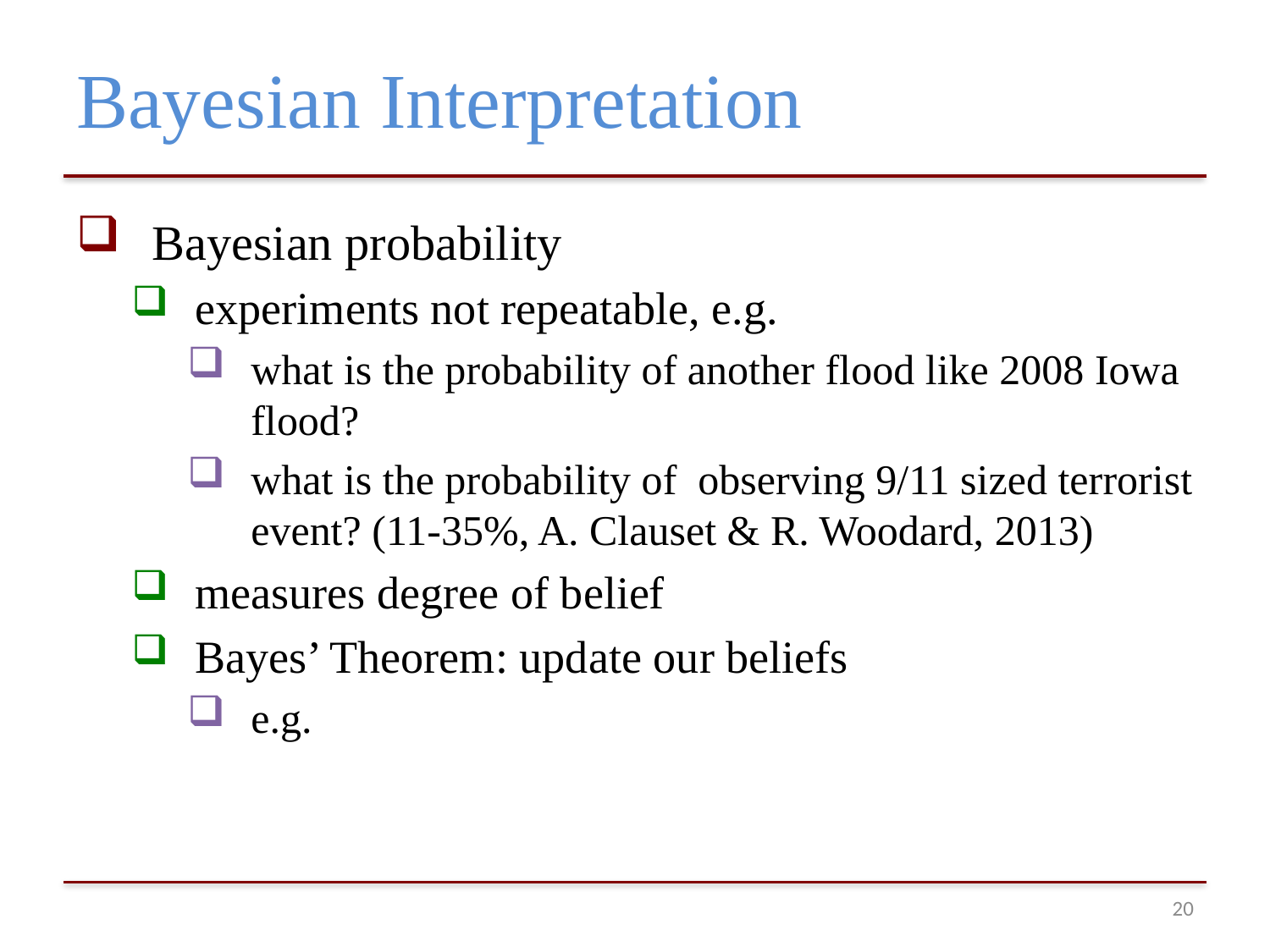

# Bayesian Interpretation
 Bayesian probability
experiments not repeatable, e.g.
what is the probability of another flood like 2008 Iowa flood?
what is the probability of  observing 9/11 sized terrorist event? (11-35%, A. Clauset & R. Woodard, 2013)
measures degree of belief
Bayes’ Theorem: update our beliefs
e.g.
20